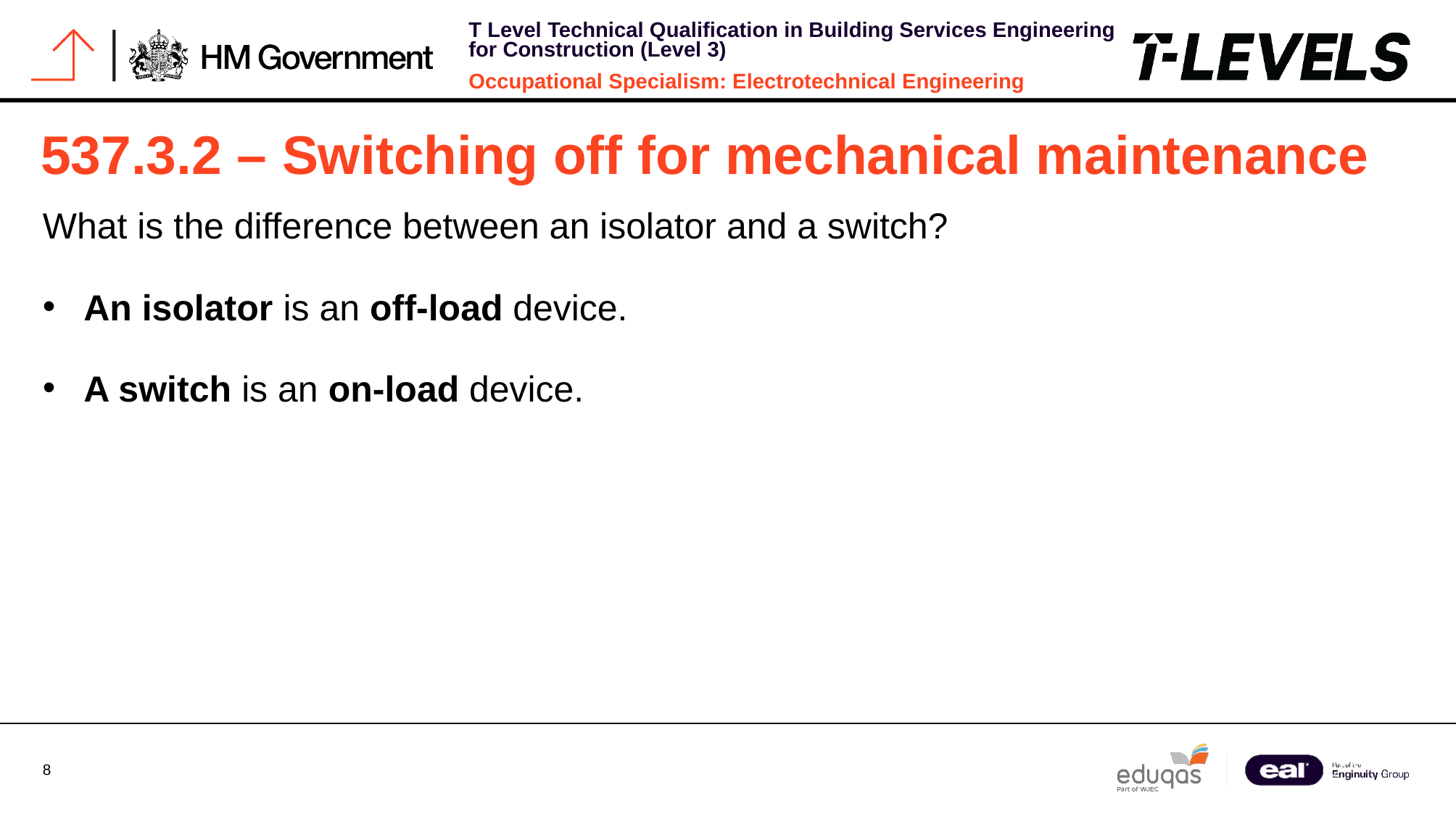

# 537.3.2 – Switching off for mechanical maintenance
What is the difference between an isolator and a switch?
An isolator is an off-load device.
A switch is an on-load device.